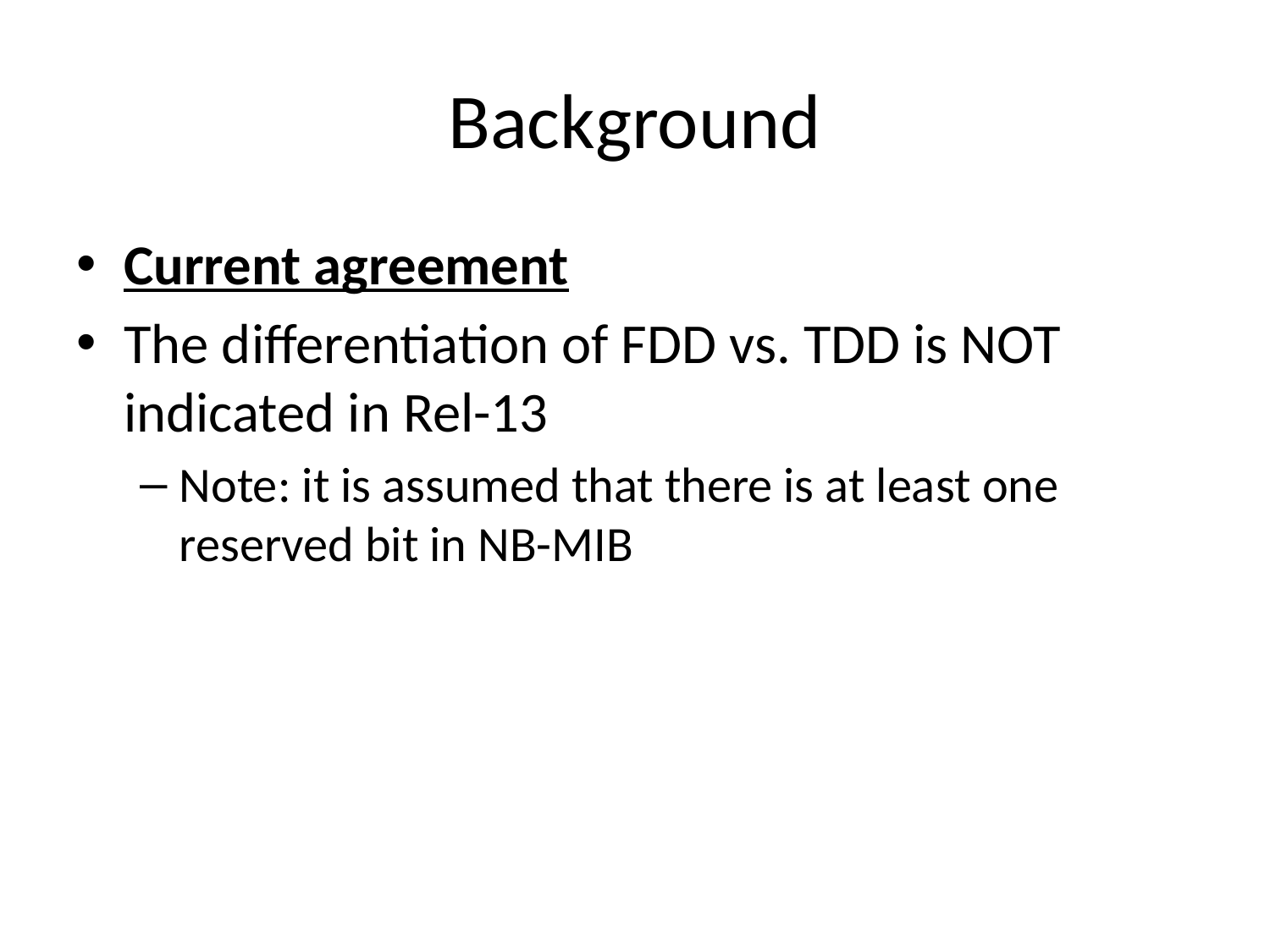

# Background
Current agreement
The differentiation of FDD vs. TDD is NOT indicated in Rel-13
Note: it is assumed that there is at least one reserved bit in NB-MIB